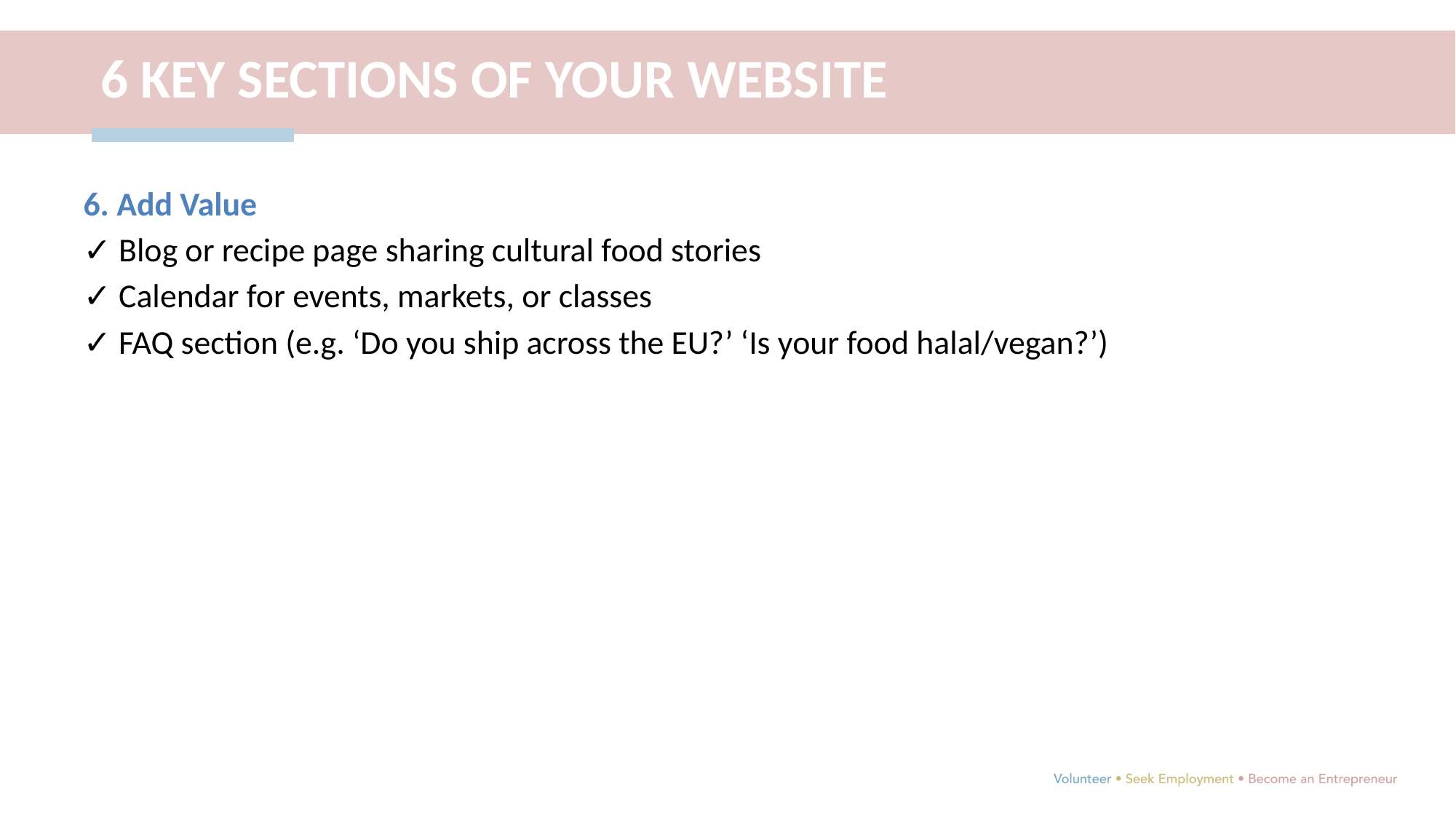

6 KEY SECTIONS OF YOUR WEBSITE

6. Add Value
✓ Blog or recipe page sharing cultural food stories
✓ Calendar for events, markets, or classes
✓ FAQ section (e.g. ‘Do you ship across the EU?’ ‘Is your food halal/vegan?’)